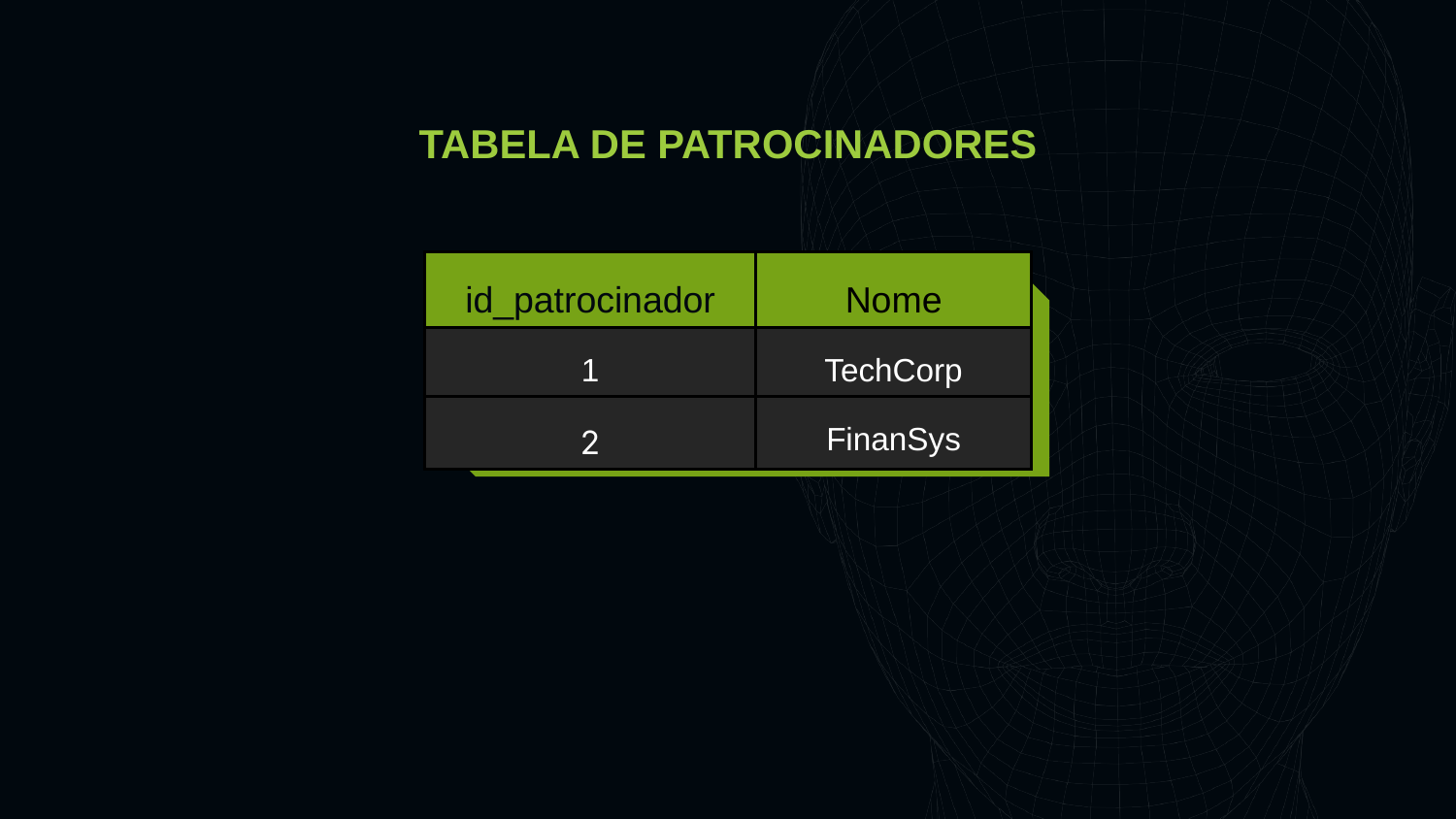

TABELA DE PATROCINADORES
Primárias
| id\_patrocinador | Nome |
| --- | --- |
| 1 | TechCorp |
| 2 | FinanSys |

Apoio